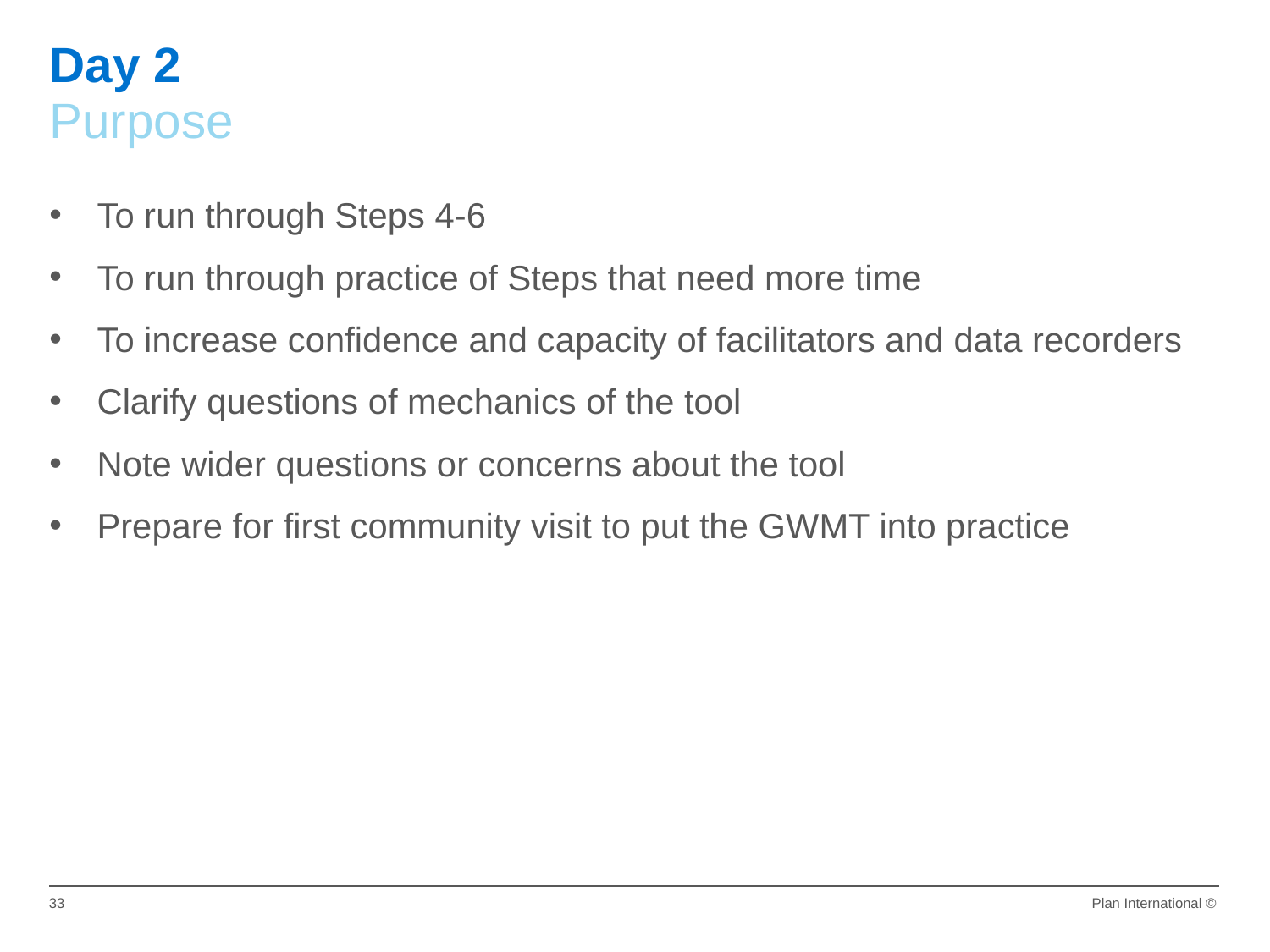

Day 2
Purpose
To run through Steps 4-6
To run through practice of Steps that need more time
To increase confidence and capacity of facilitators and data recorders
Clarify questions of mechanics of the tool
Note wider questions or concerns about the tool
Prepare for first community visit to put the GWMT into practice

33